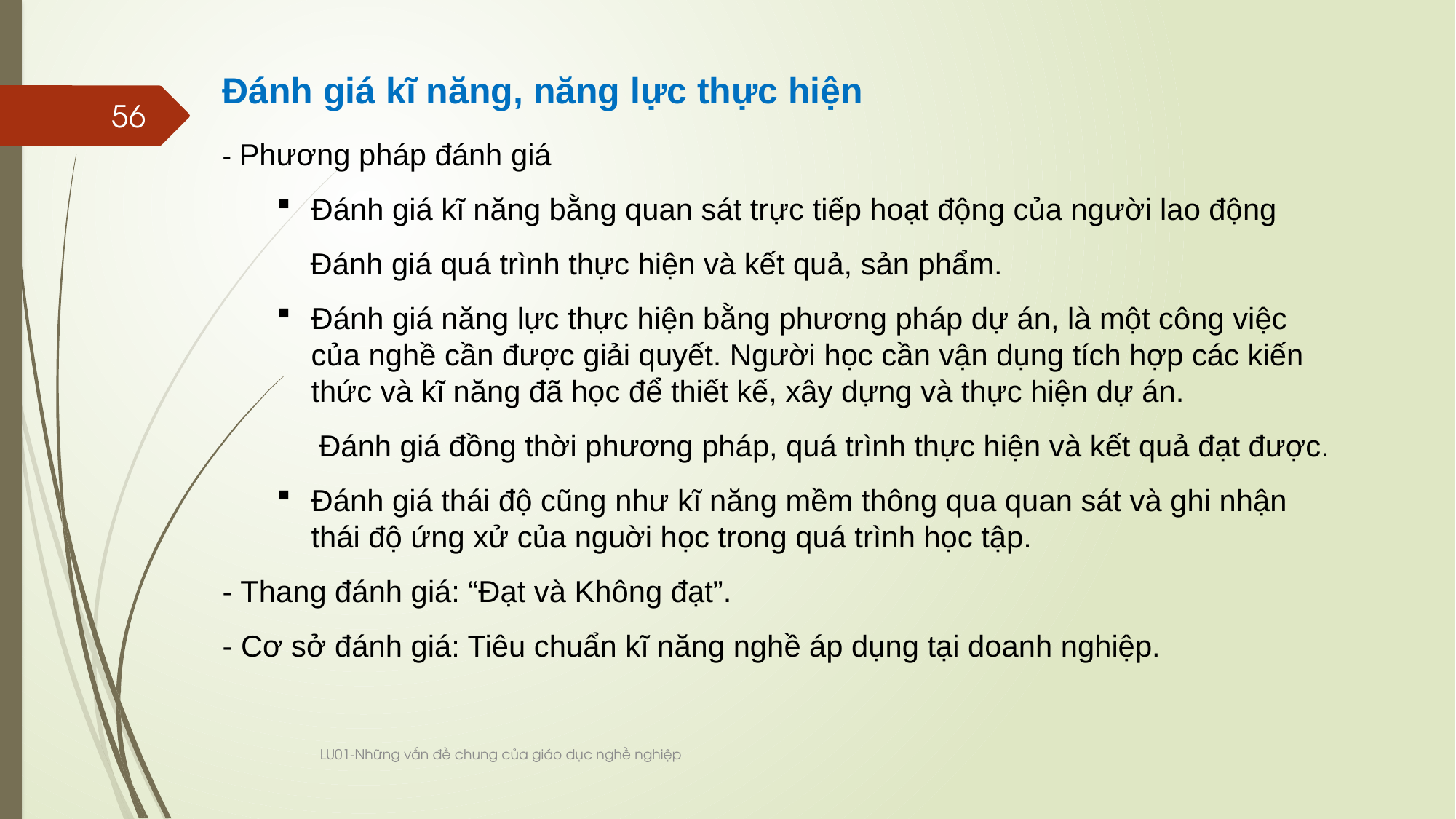

Đánh giá kĩ năng, năng lực thực hiện
- Phương pháp đánh giá
Đánh giá kĩ năng bằng quan sát trực tiếp hoạt động của người lao động
    Đánh giá quá trình thực hiện và kết quả, sản phẩm.
Đánh giá năng lực thực hiện bằng phương pháp dự án, là một công việc của nghề cần được giải quyết. Người học cần vận dụng tích hợp các kiến thức và kĩ năng đã học để thiết kế, xây dựng và thực hiện dự án.
     Đánh giá đồng thời phương pháp, quá trình thực hiện và kết quả đạt được.
Đánh giá thái độ cũng như kĩ năng mềm thông qua quan sát và ghi nhận thái độ ứng xử của nguời học trong quá trình học tập.
- Thang đánh giá: “Ðạt và Không đạt”.
- Cơ sở đánh giá: Tiêu chuẩn kĩ năng nghề áp dụng tại doanh nghiệp.
56
LU01-Những vấn đề chung của giáo dục nghề nghiệp